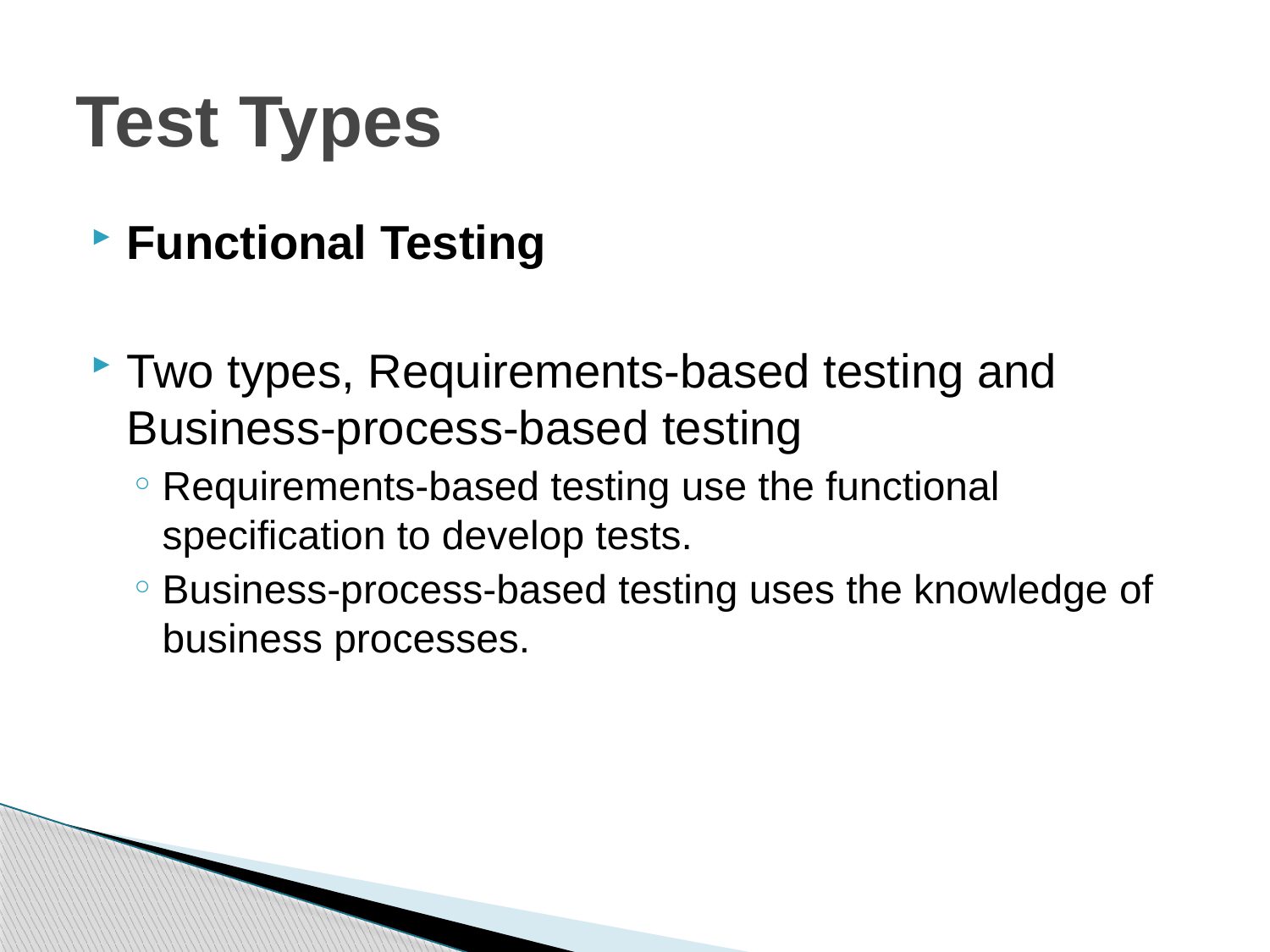

# Test Types
Functional Testing

Two types, Requirements-based testing and Business-process-based testing
Requirements-based testing use the functional specification to develop tests.
Business-process-based testing uses the knowledge of business processes.